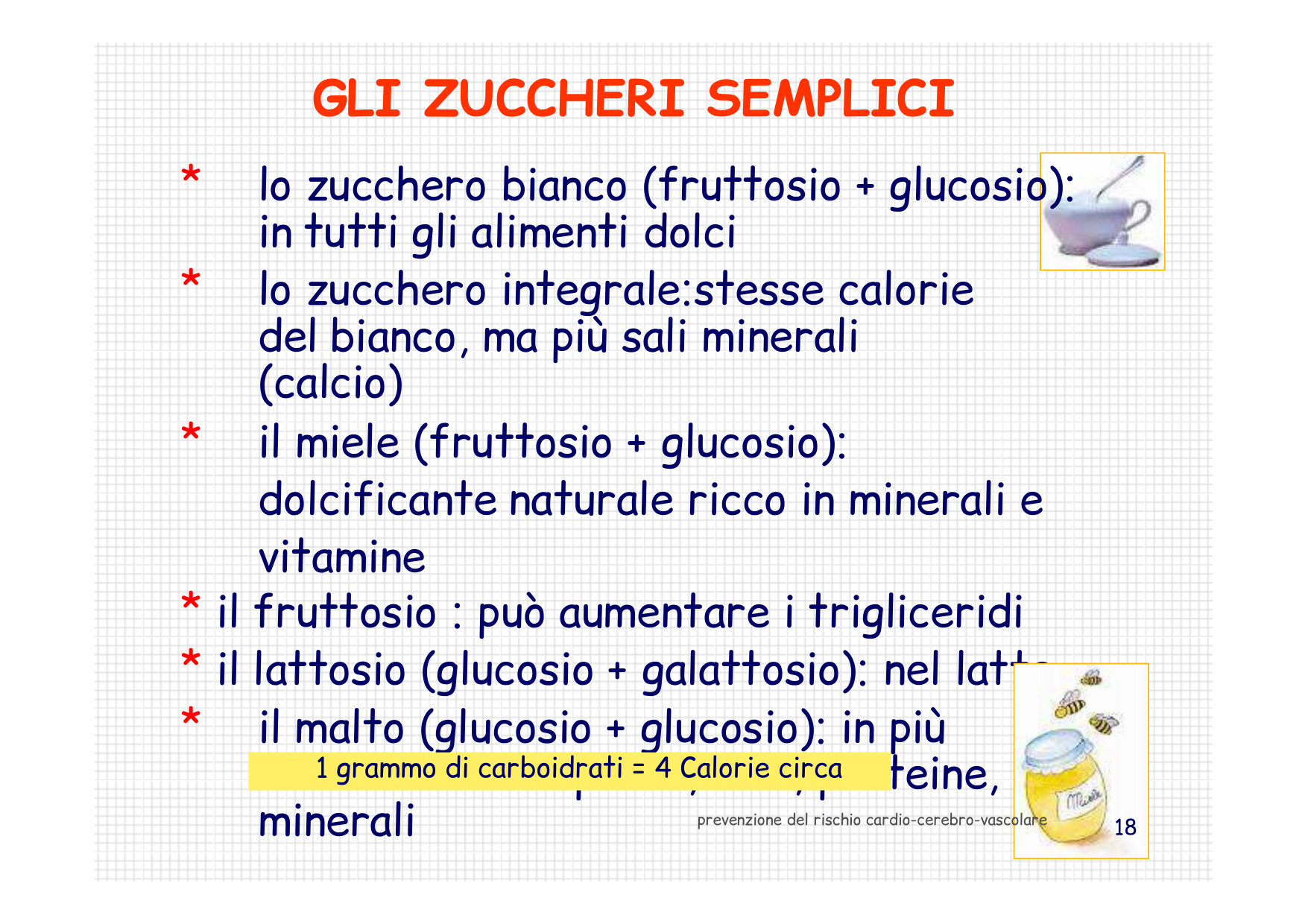

GLI	ZUCCHERI	SEMPLICI

lo zucchero bianco (fruttosio + glucosio): in tutti gli alimenti dolci
lo zucchero integrale:stesse calorie del bianco, ma più sali minerali (calcio)
il miele (fruttosio + glucosio): dolcificante naturale ricco in minerali e vitamine
il fruttosio : può aumentare i trigliceridi
il lattosio (glucosio + galattosio): nel latte
il malto (glucosio + glucosio): in più carboidrati complessi, vitB, proteine, minerali

1 grammo di carboidrati = 4 Calorie circa

prevenzione del rischio cardio-cerebro-vascolare
18